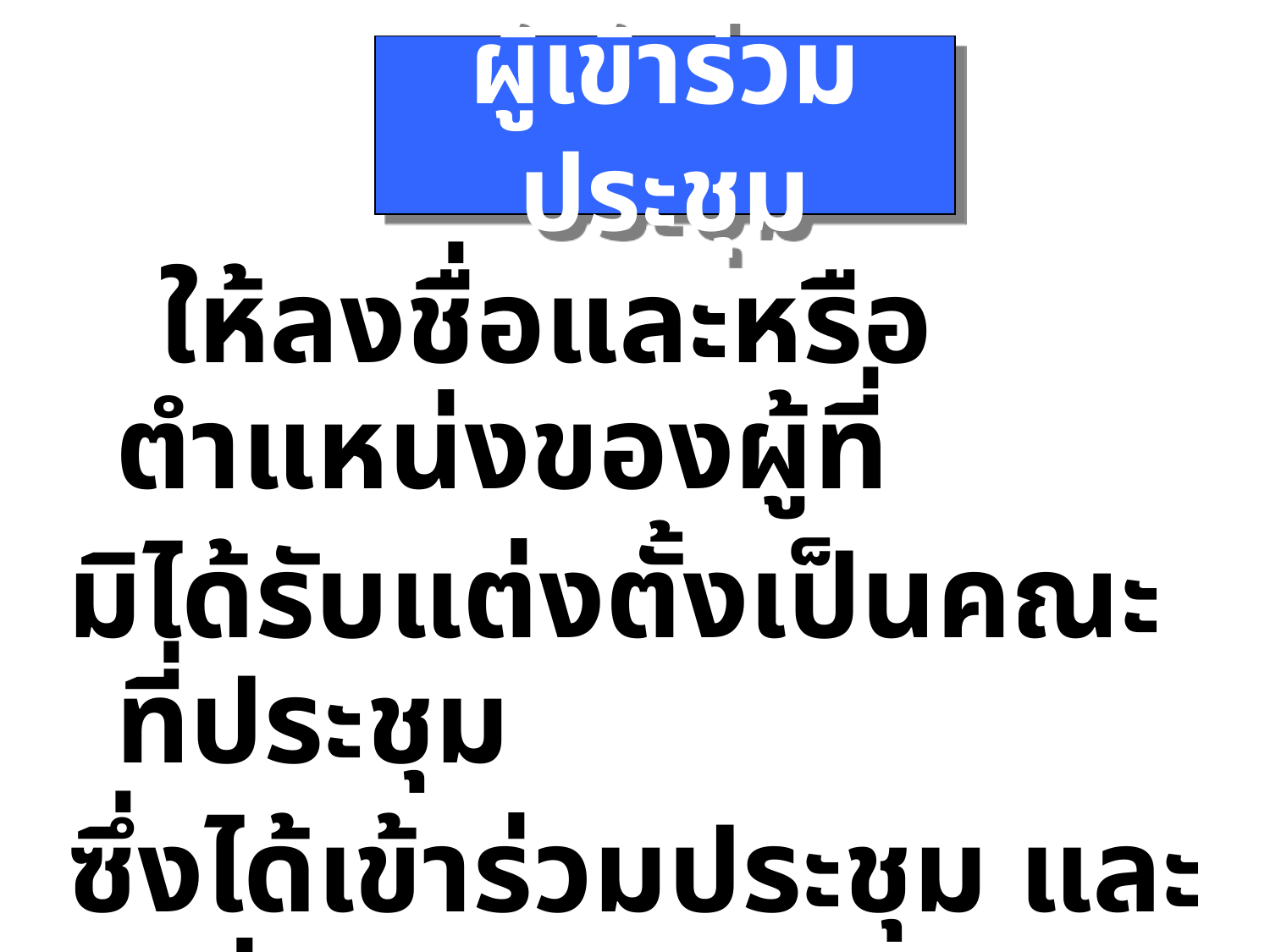

# ผู้เข้าร่วมประชุม
   ให้ลงชื่อและหรือตำแหน่งของผู้ที่
มิได้รับแต่งตั้งเป็นคณะที่ประชุม
ซึ่งได้เข้าร่วมประชุม และหน่วยงาน
ที่สังกัด (ถ้ามี)